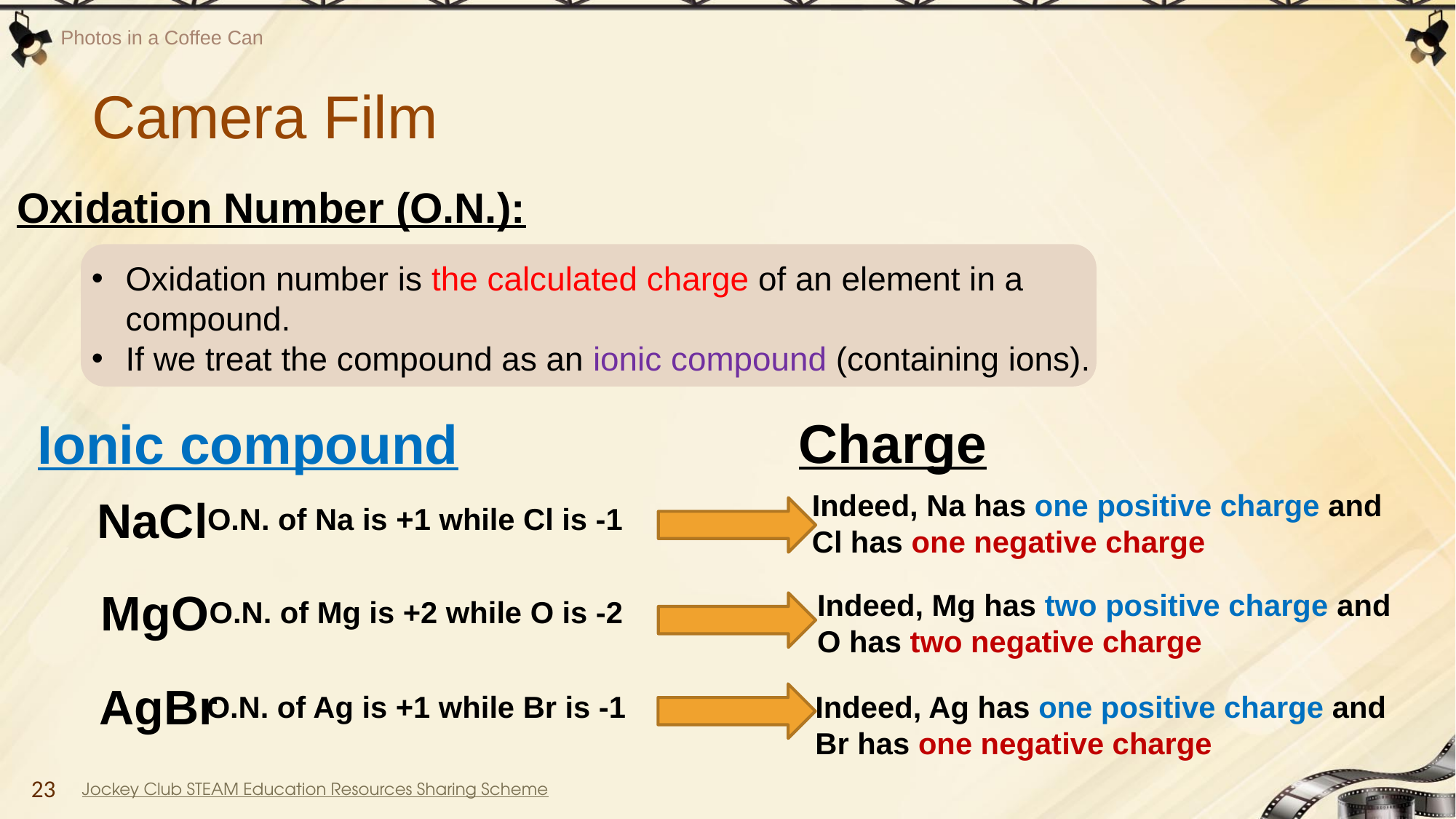

# Camera Film
Oxidation Number (O.N.):

Oxidation number is the calculated charge of an element in a compound.
If we treat the compound as an ionic compound (containing ions).
Charge
Ionic compound
Indeed, Na has one positive charge and
Cl has one negative charge
NaCl
O.N. of Na is +1 while Cl is -1

MgO
Indeed, Mg has two positive charge and
O has two negative charge
O.N. of Mg is +2 while O is -2

AgBr
O.N. of Ag is +1 while Br is -1
Indeed, Ag has one positive charge and
Br has one negative charge